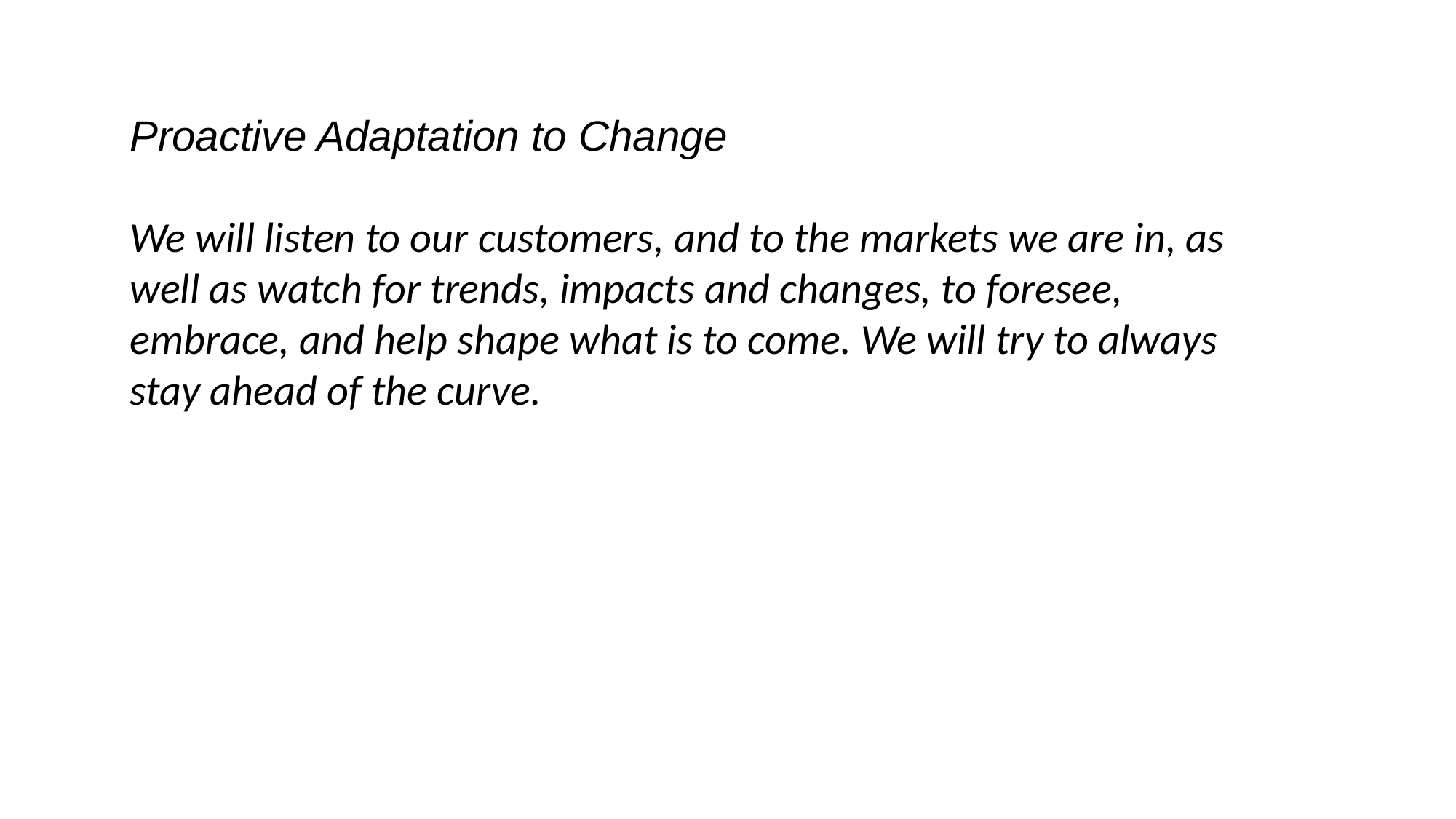

Proactive Adaptation to Change

We will listen to our customers, and to the markets we are in, as well as watch for trends, impacts and changes, to foresee, embrace, and help shape what is to come. We will try to always stay ahead of the curve.